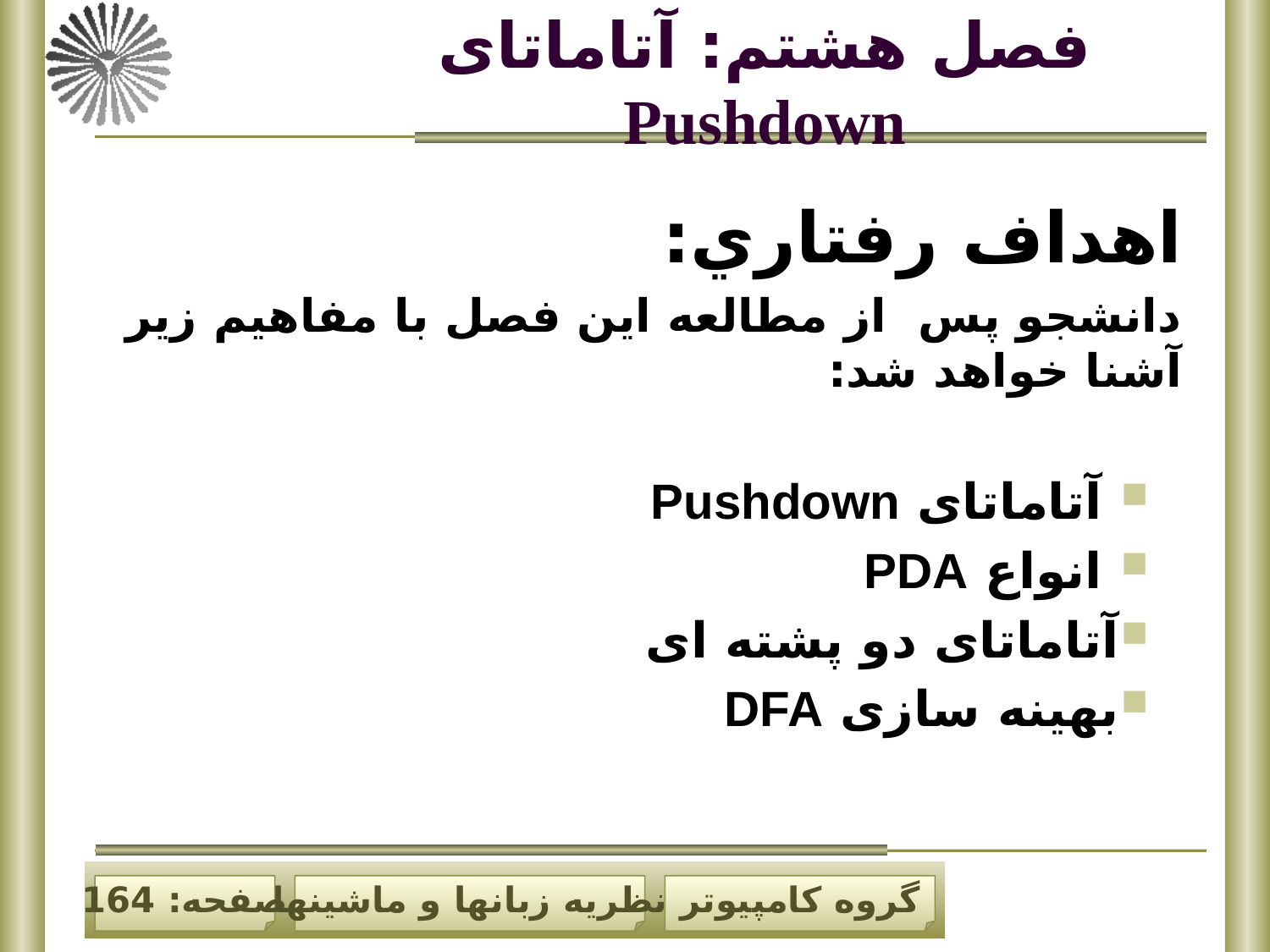

فصل هشتم: آتاماتای Pushdown
اهداف رفتاري:
دانشجو پس  از مطالعه اين فصل با مفاهيم زير آشنا خواهد شد:

 آتاماتای Pushdown
 انواع PDA
آتاماتای دو پشته ای
بهینه سازی DFA